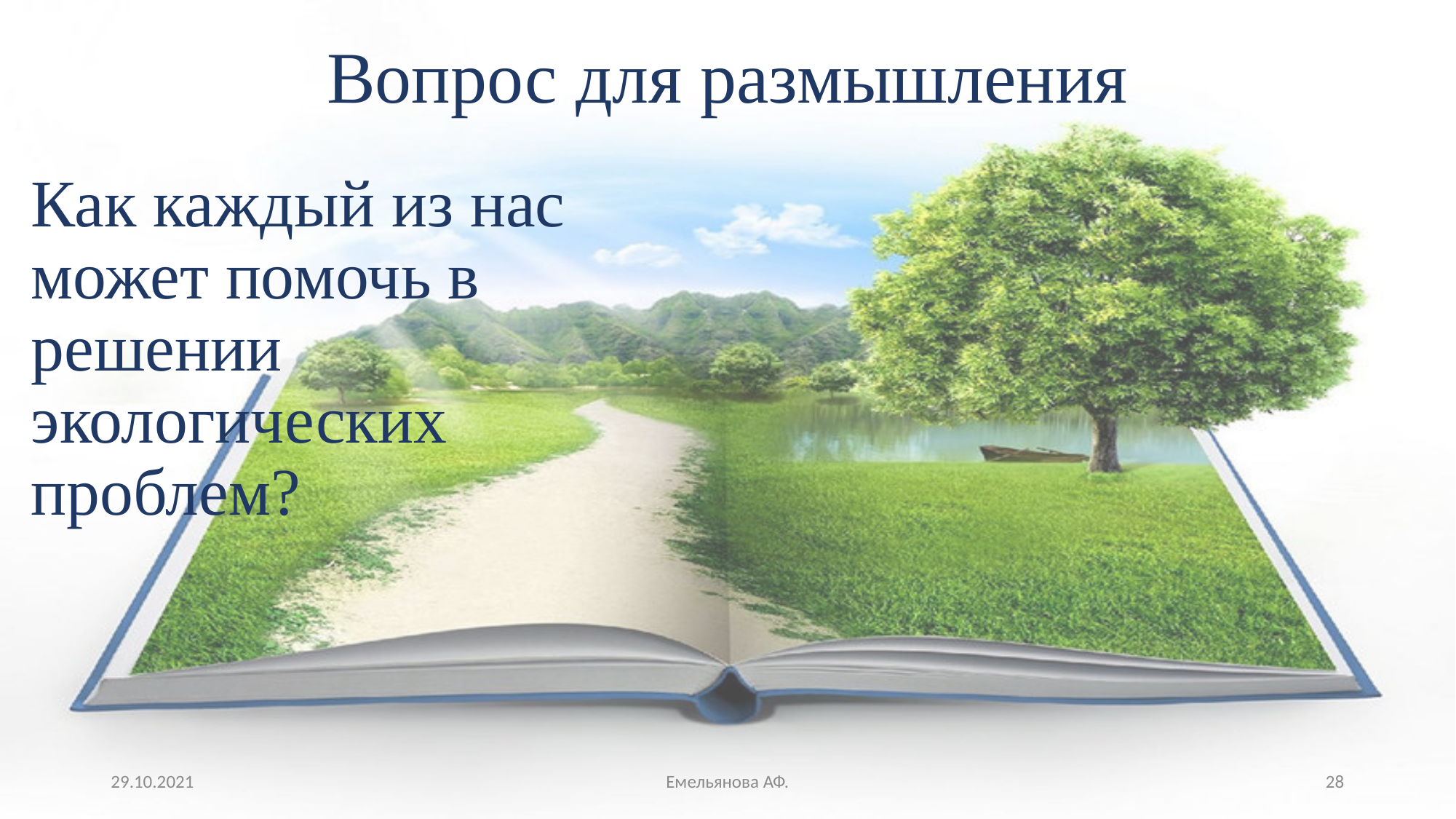

# Вопрос для размышления
Как каждый из нас может помочь в решении экологических проблем?
29.10.2021
Емельянова АФ.
28